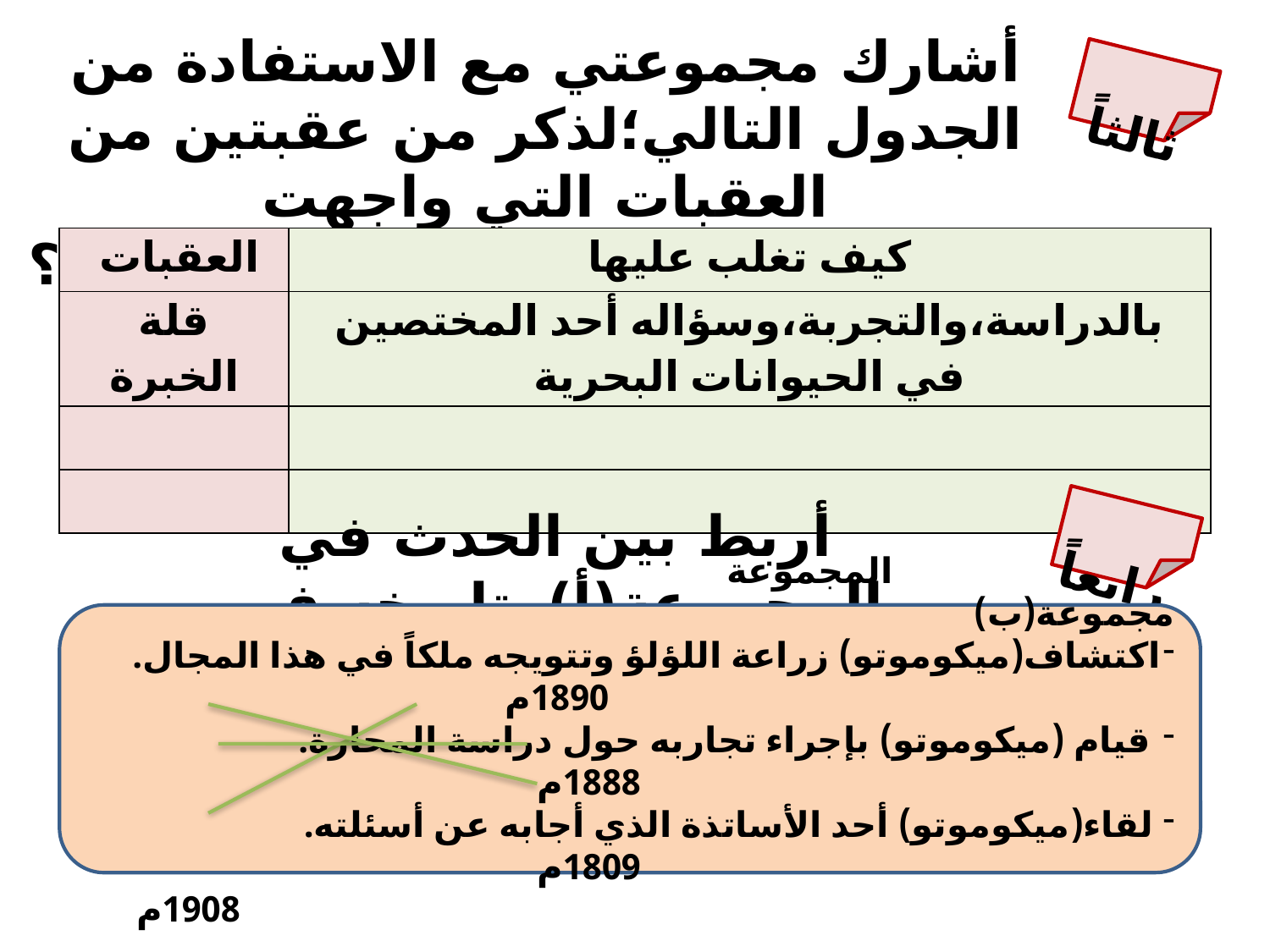

أشارك مجموعتي مع الاستفادة من الجدول التالي؛لذكر من عقبتين من العقبات التي واجهت الفتى(ميكوموتو)،وكيف تغلب عليهما؟

  ثالثاً
| العقبات | كيف تغلب عليها |
| --- | --- |
| قلة الخبرة | بالدراسة،والتجربة،وسؤاله أحد المختصين في الحيوانات البحرية |
|  |  |
|  |  |
أربط بين الحدث في المجموعة(أ)وتاريخه في المجموعة(ب):

 رابعاً
                               المجموعة                                                    مجموعة(ب)
اكتشاف(ميكوموتو) زراعة اللؤلؤ وتتويجه ملكاً في هذا المجال.                      1890م
 قيام (ميكوموتو) بإجراء تجاربه حول دراسة المحارة.                                 1888م
 لقاء(ميكوموتو) أحد الأساتذة الذي أجابه عن أسئلته.                                  1809م
                                                                                                 1908م